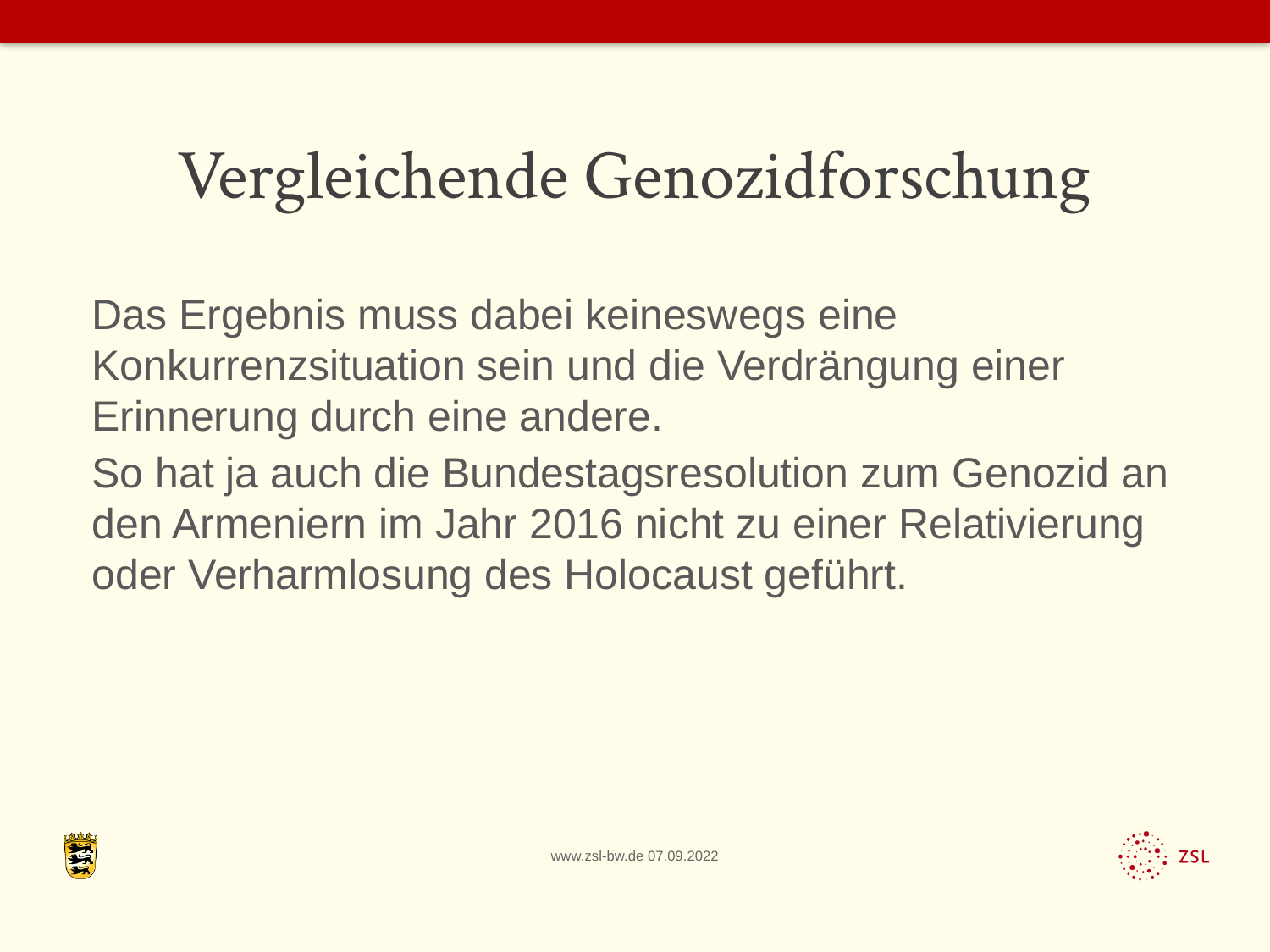

# Vergleichende Genozidforschung
Das Ergebnis muss dabei keineswegs eine Konkurrenzsituation sein und die Verdrängung einer Erinnerung durch eine andere.
So hat ja auch die Bundestagsresolution zum Genozid an den Armeniern im Jahr 2016 nicht zu einer Relativierung oder Verharmlosung des Holocaust geführt.